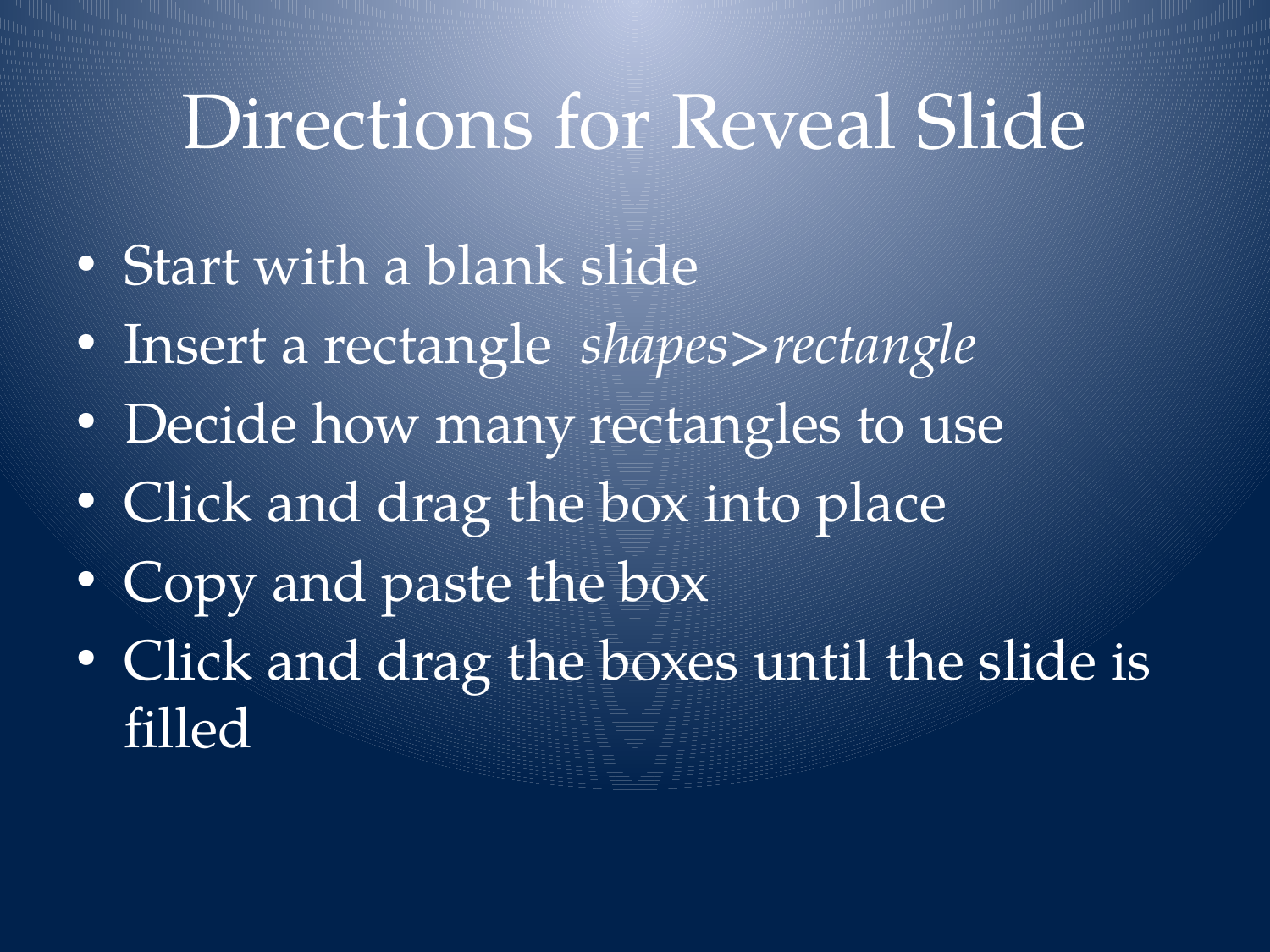

# Directions for Reveal Slide
Start with a blank slide
Insert a rectangle  shapes>rectangle
Decide how many rectangles to use
Click and drag the box into place
Copy and paste the box
Click and drag the boxes until the slide is filled